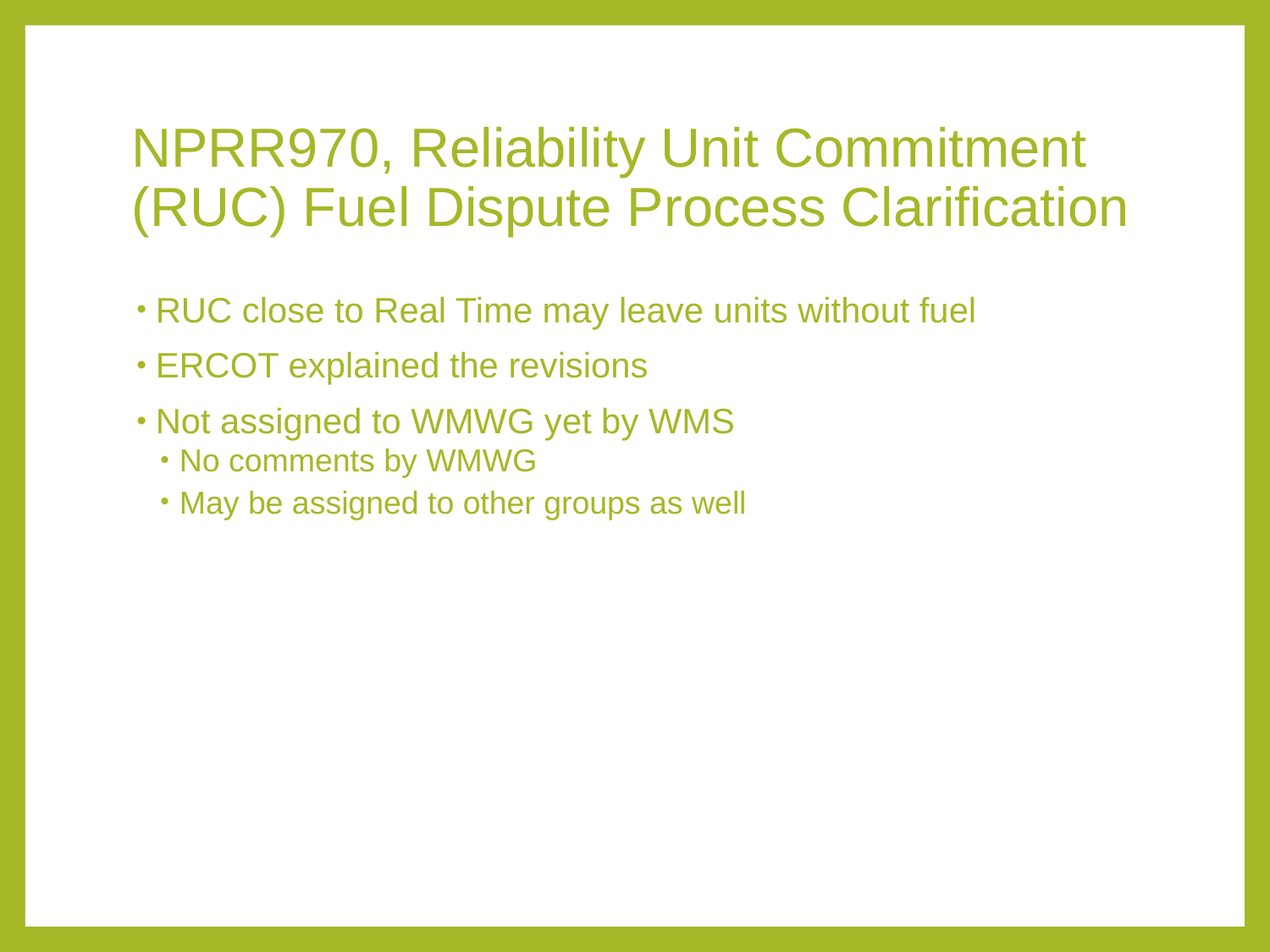

# NPRR970, Reliability Unit Commitment (RUC) Fuel Dispute Process Clarification
RUC close to Real Time may leave units without fuel
ERCOT explained the revisions
Not assigned to WMWG yet by WMS
No comments by WMWG
May be assigned to other groups as well